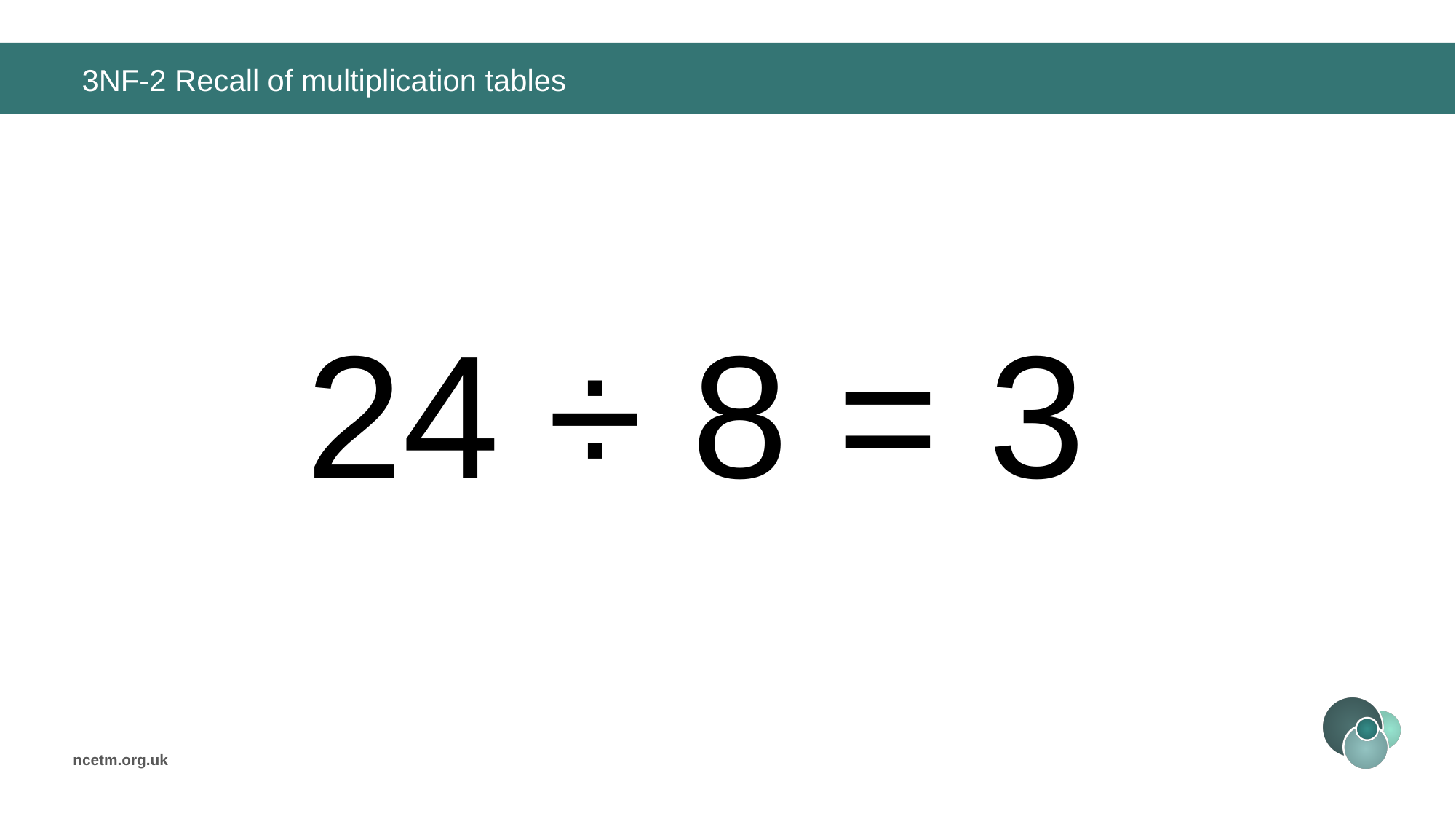

# 3NF-2 Recall of multiplication tables
24 ÷ 8 =
3